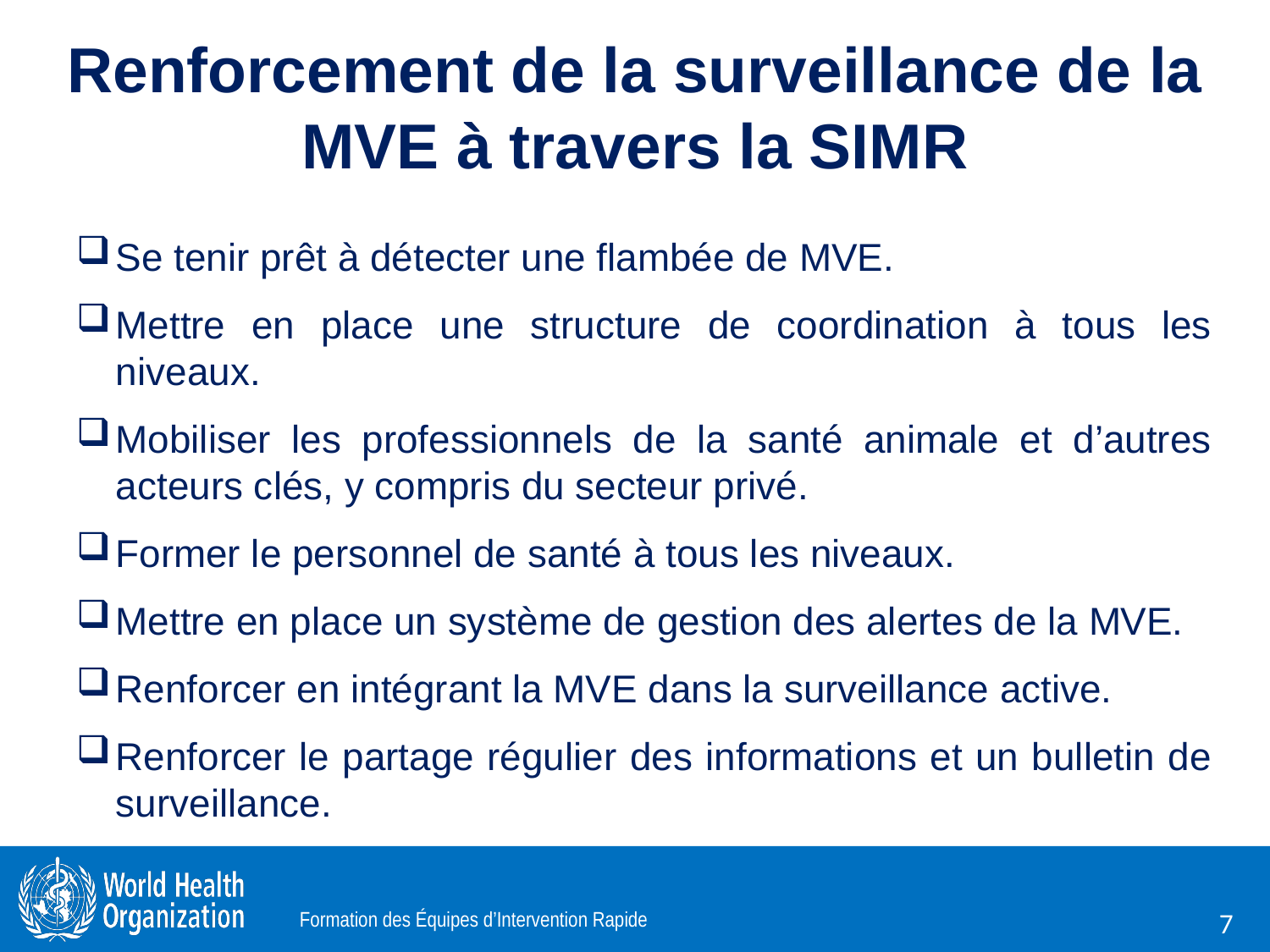

# Renforcement de la surveillance de la MVE à travers la SIMR

Se tenir prêt à détecter une flambée de MVE.
Mettre en place une structure de coordination à tous les niveaux.
Mobiliser les professionnels de la santé animale et d’autres acteurs clés, y compris du secteur privé.
Former le personnel de santé à tous les niveaux.
Mettre en place un système de gestion des alertes de la MVE.
Renforcer en intégrant la MVE dans la surveillance active.
Renforcer le partage régulier des informations et un bulletin de surveillance.